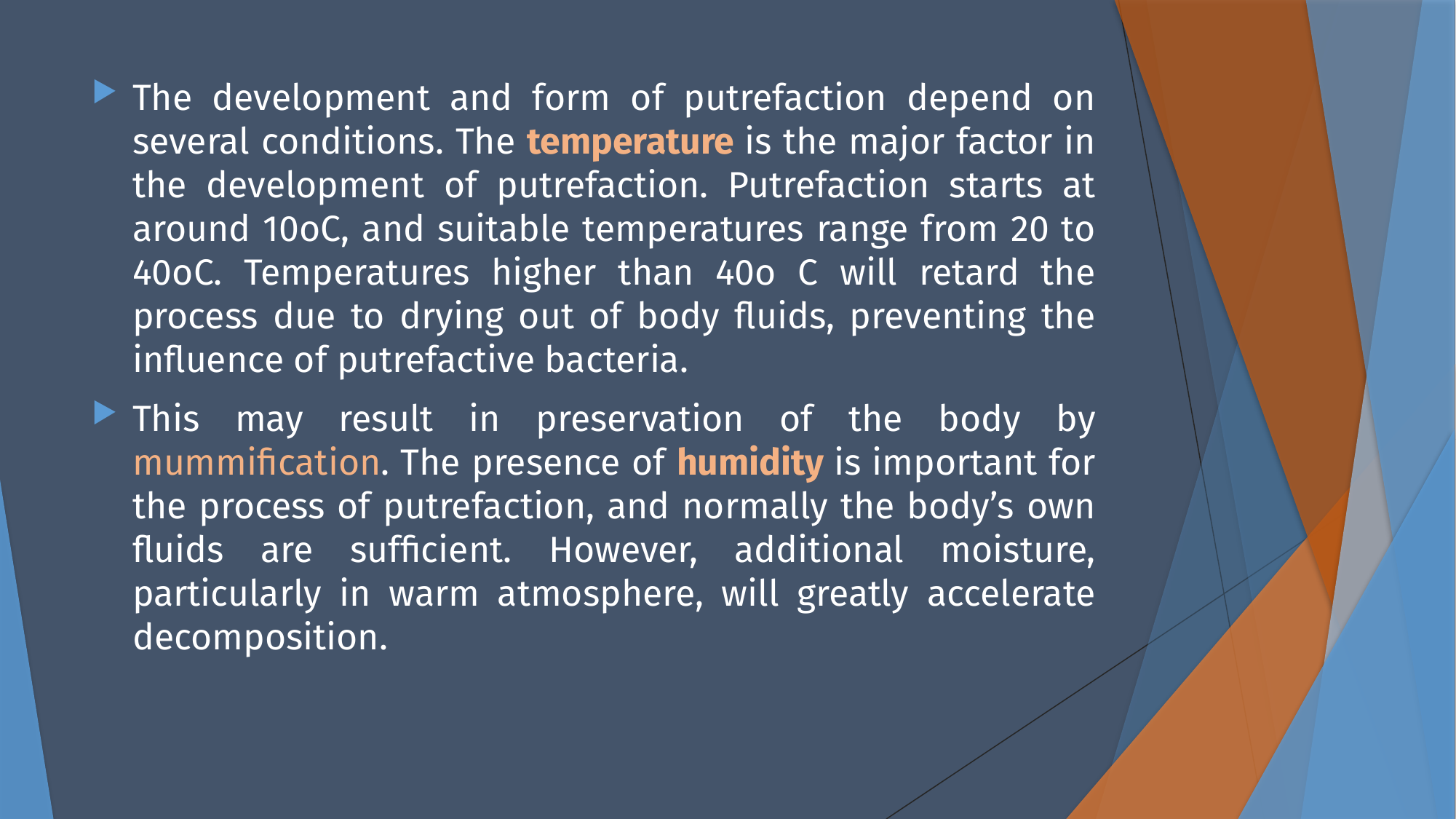

The development and form of putrefaction depend on several conditions. The temperature is the major factor in the development of putrefaction. Putrefaction starts at around 10oC, and suitable temperatures range from 20 to 40oC. Temperatures higher than 40o C will retard the process due to drying out of body fluids, preventing the influence of putrefactive bacteria.
This may result in preservation of the body by mummification. The presence of humidity is important for the process of putrefaction, and normally the body’s own fluids are sufficient. However, additional moisture, particularly in warm atmosphere, will greatly accelerate decomposition.